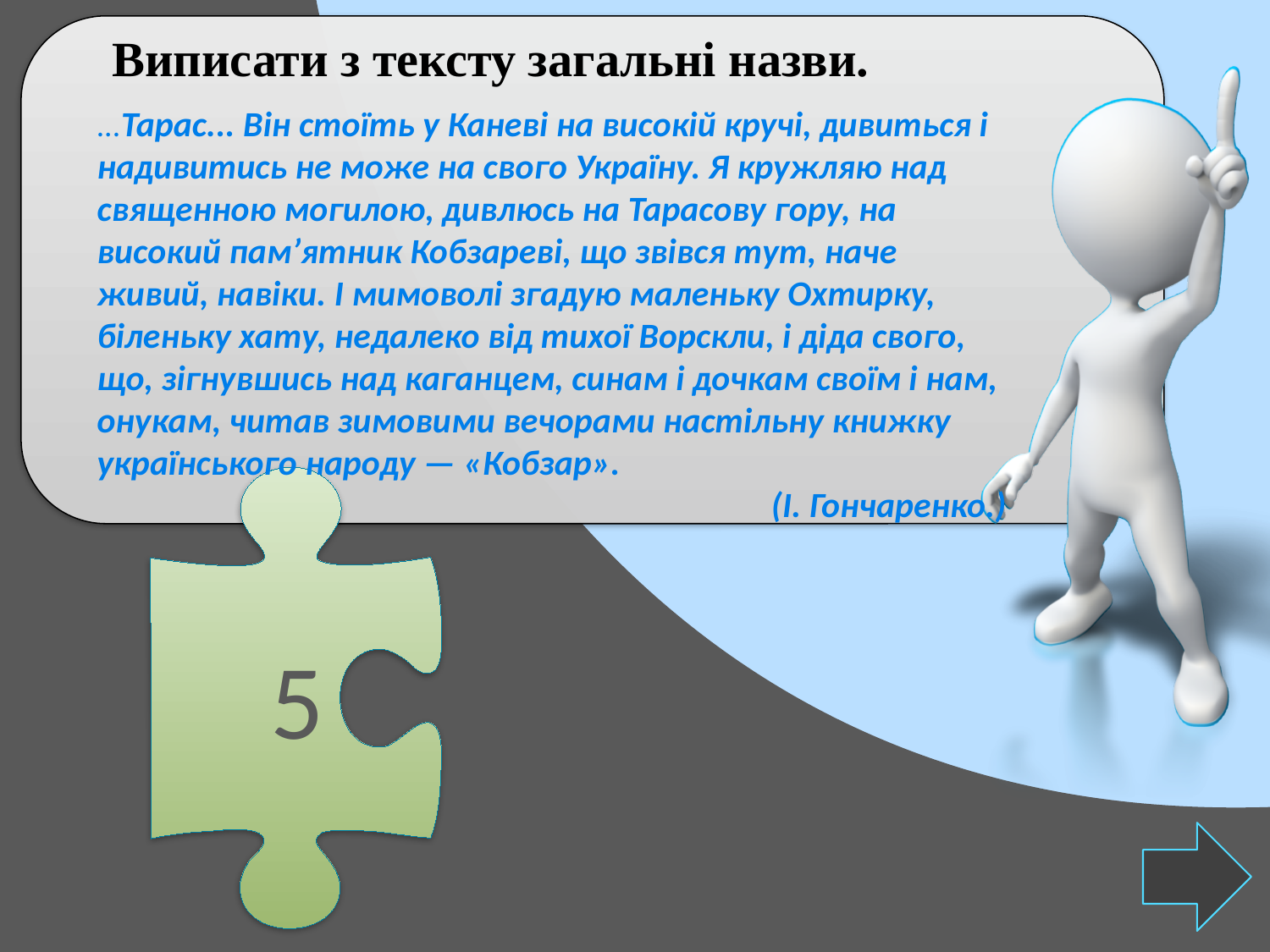

Виписати з тексту загальні назви.
...Тарас... Він стоїть у Каневі на високій кручі, дивиться і надивитись не може на свого Україну. Я кружляю над священною могилою, дивлюсь на Тарасову гору, на високий пам’ятник Кобзареві, що звівся тут, наче живий, навіки. І мимоволі згадую маленьку Охтирку, біленьку хату, недалеко від тихої Ворскли, і діда свого, що, зігнувшись над каганцем, синам і дочкам своїм і нам, онукам, читав зимовими вечорами настільну книжку українського народу — «Кобзар».
                                                                                    (І. Гончаренко.)
5